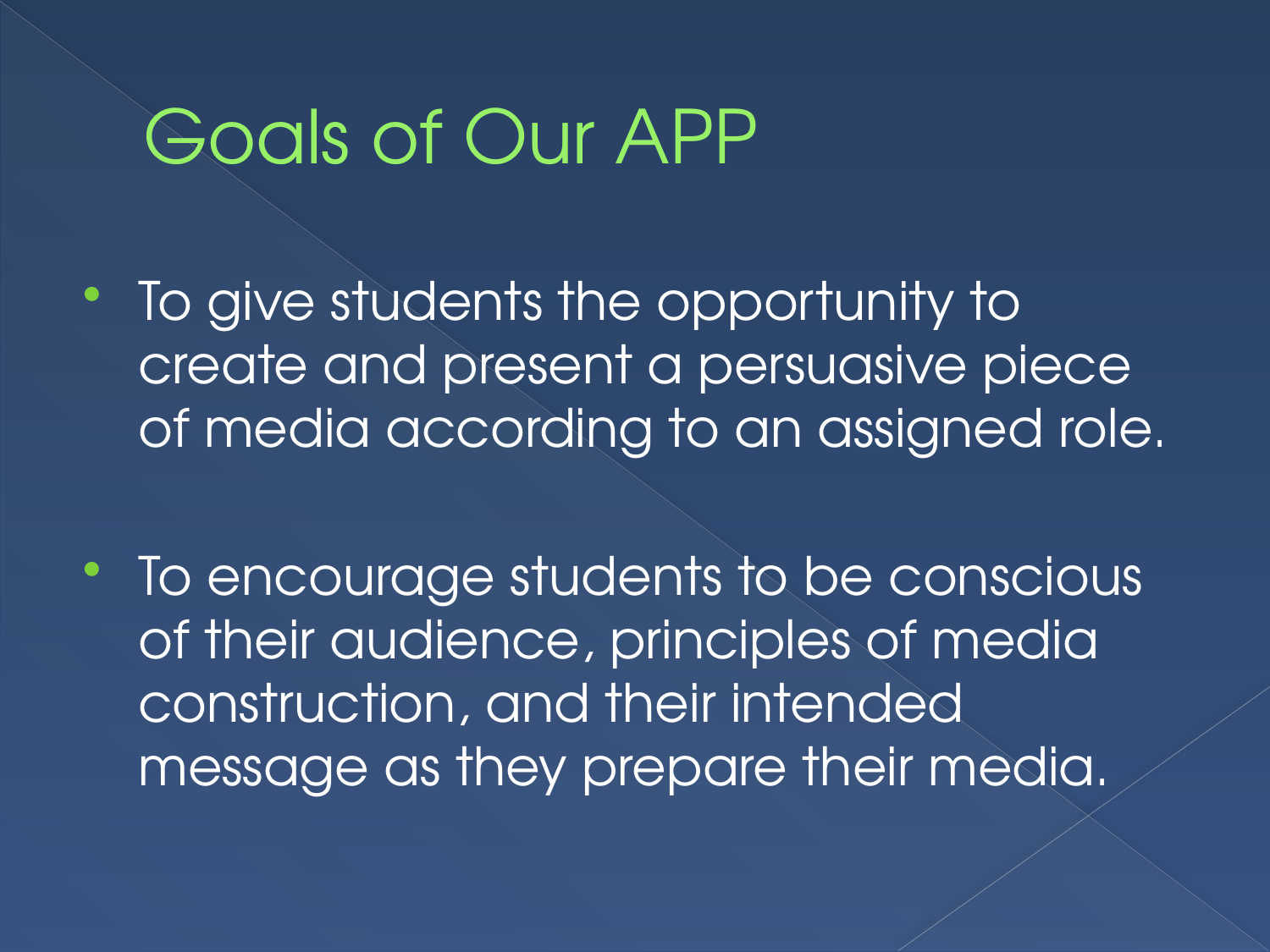

# Goals of Our APP
To give students the opportunity to create and present a persuasive piece of media according to an assigned role.

To encourage students to be conscious of their audience, principles of media construction, and their intended message as they prepare their media.